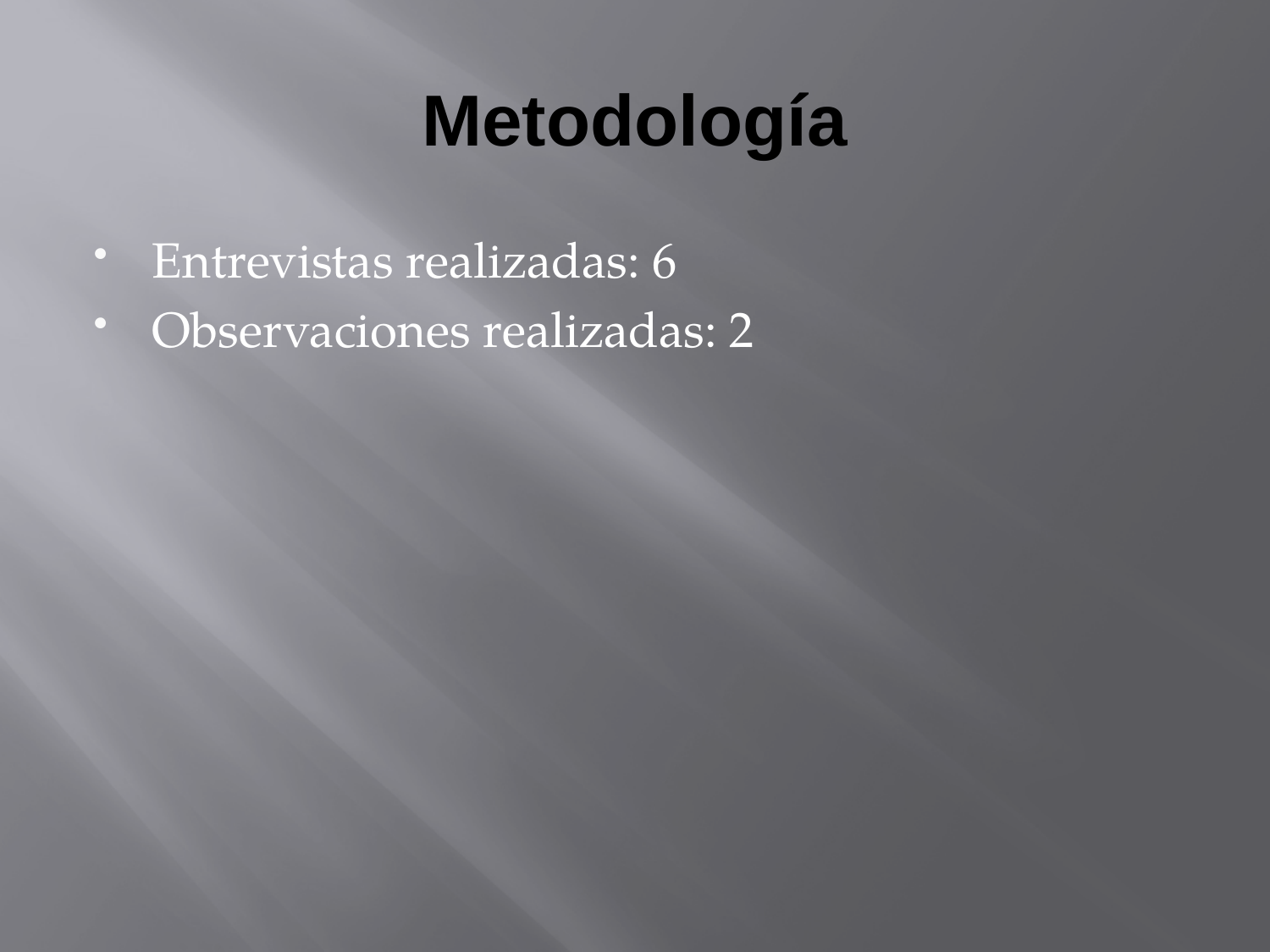

# Metodología
Entrevistas realizadas: 6
Observaciones realizadas: 2